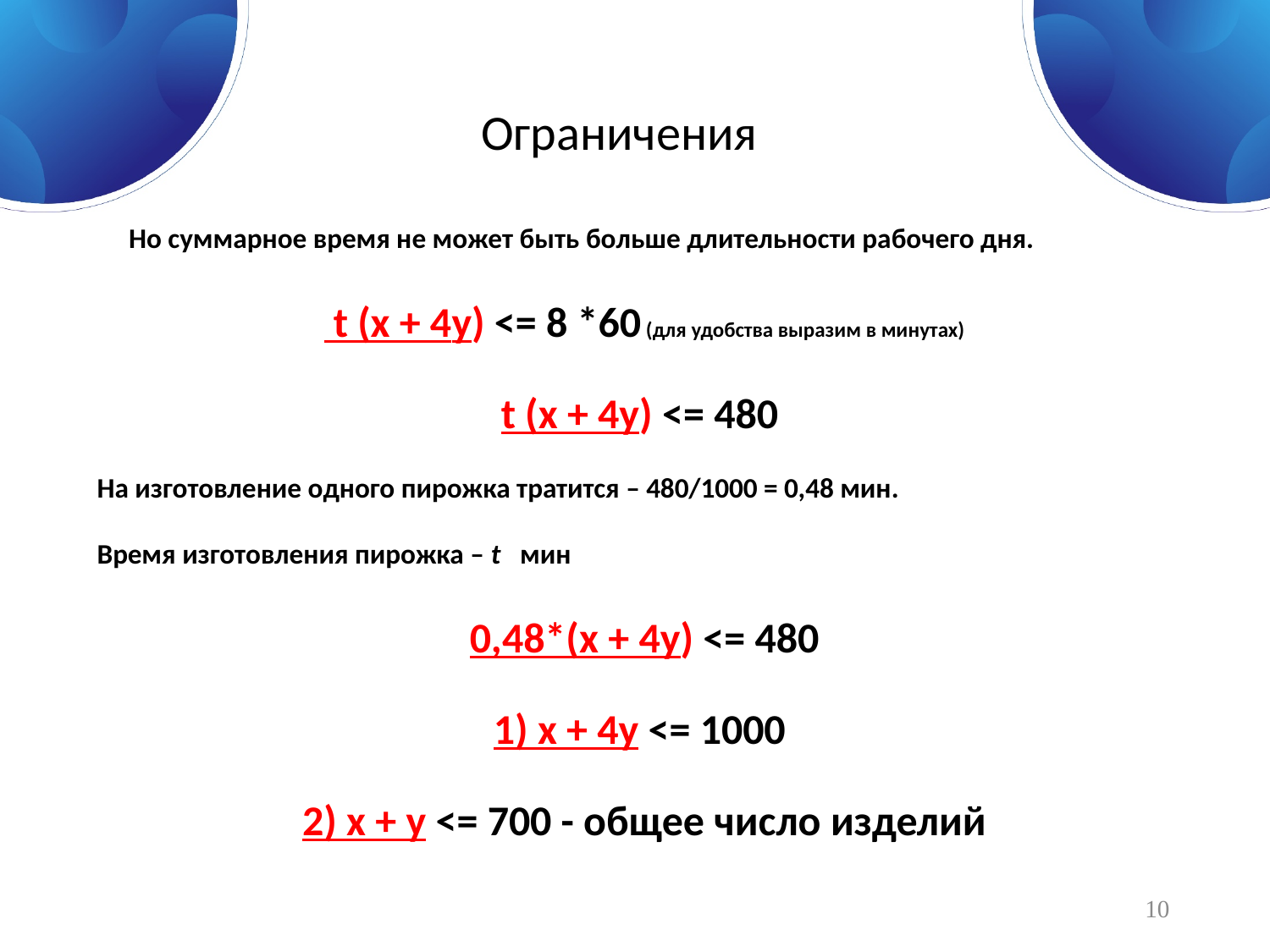

Ограничения
     Но суммарное время не может быть больше длительности рабочего дня.
 t (х + 4y) <= 8 *60 (для удобства выразим в минутах)
t (х + 4y) <= 480
На изготовление одного пирожка тратится – 480/1000 = 0,48 мин.
Время изготовления пирожка – t   мин
0,48*(х + 4y) <= 480
1) х + 4y <= 1000
2) х + y <= 700 - общее число изделий
10